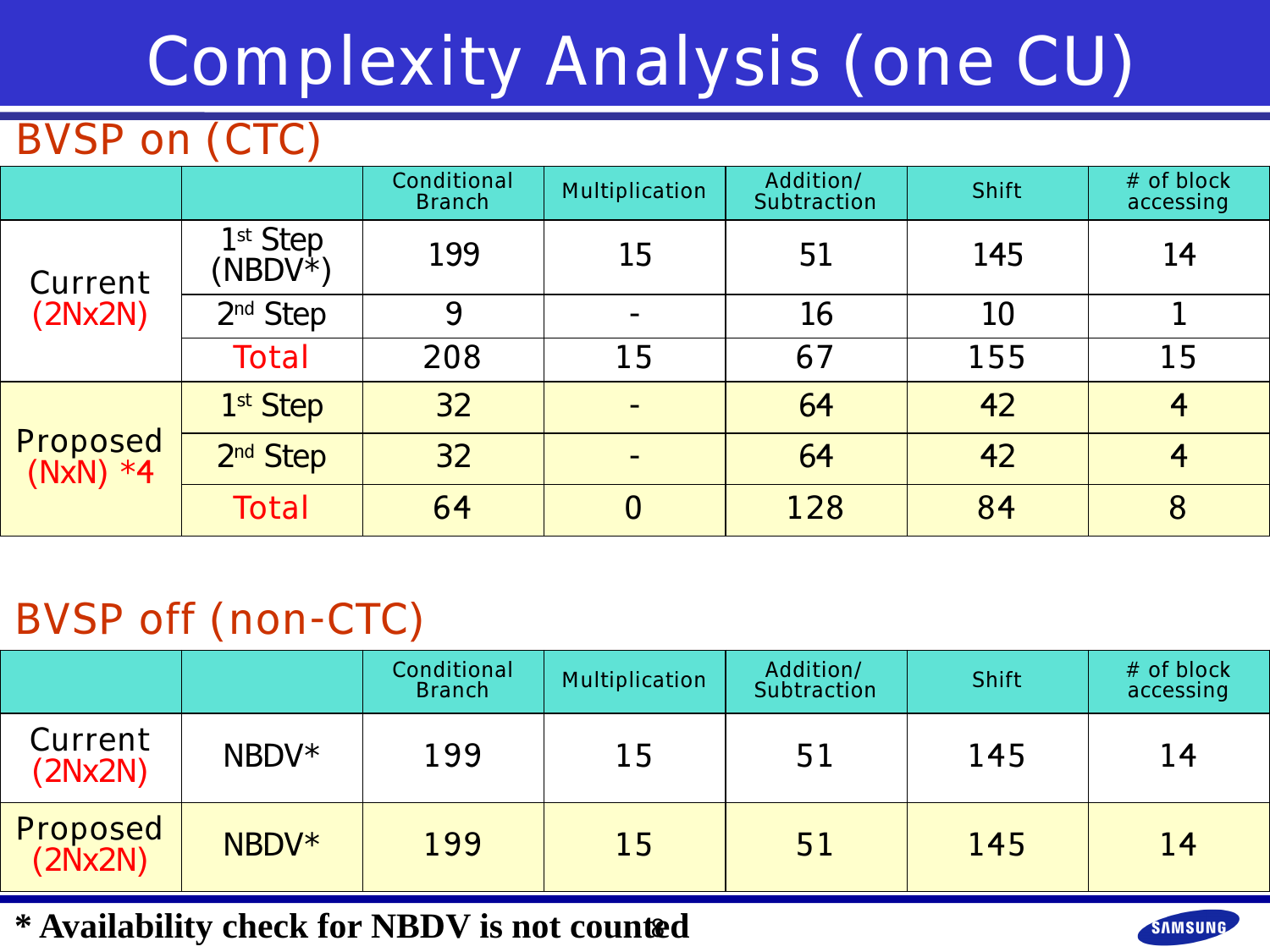

# Complexity Analysis (one CU)
BVSP on (CTC)
|  |  | Conditional Branch | Multiplication | Addition/ Subtraction | Shift | # of block accessing |
| --- | --- | --- | --- | --- | --- | --- |
| Current (2Nx2N) | 1st Step (NBDV\*) | 199 | 15 | 51 | 145 | 14 |
|  | 2nd Step | 9 | - | 16 | 10 | 1 |
|  | Total | 208 | 15 | 67 | 155 | 15 |
| Proposed (NxN) \*4 | 1st Step | 32 | - | 64 | 42 | 4 |
|  | 2nd Step | 32 | - | 64 | 42 | 4 |
|  | Total | 64 | 0 | 128 | 84 | 8 |
BVSP off (non-CTC)
|  |  | Conditional Branch | Multiplication | Addition/ Subtraction | Shift | # of block accessing |
| --- | --- | --- | --- | --- | --- | --- |
| Current (2Nx2N) | NBDV\* | 199 | 15 | 51 | 145 | 14 |
| Proposed (2Nx2N) | NBDV\* | 199 | 15 | 51 | 145 | 14 |
* Availability check for NBDV is not counted
8